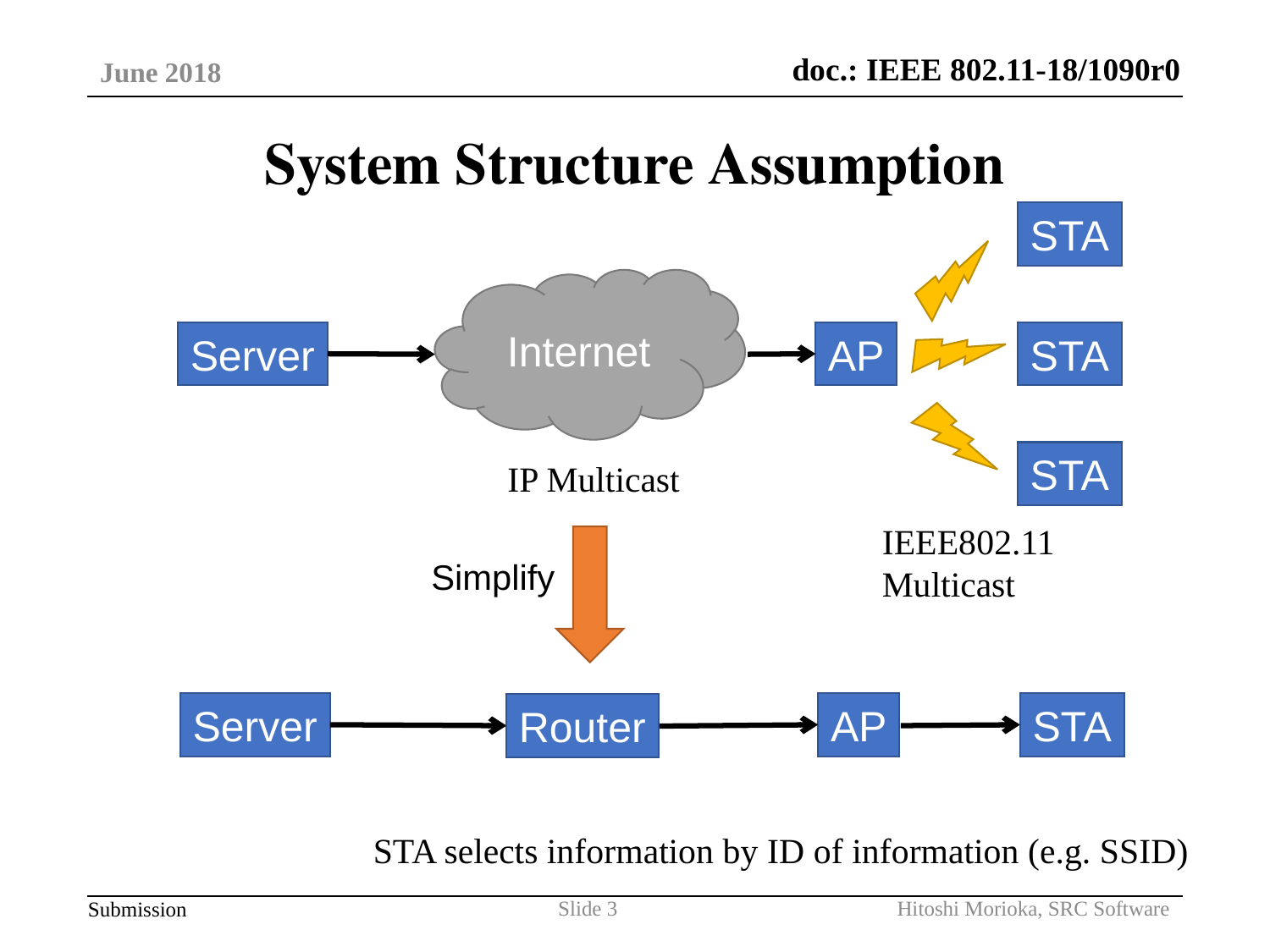

June 2018
# System Structure Assumption
STA

Internet

Server
AP
STA

STA
IP Multicast
IEEE802.11
Multicast

Simplify
Server
AP
STA
Router
STA selects information by ID of information (e.g. SSID)
Hitoshi Morioka, SRC Software
Slide 3